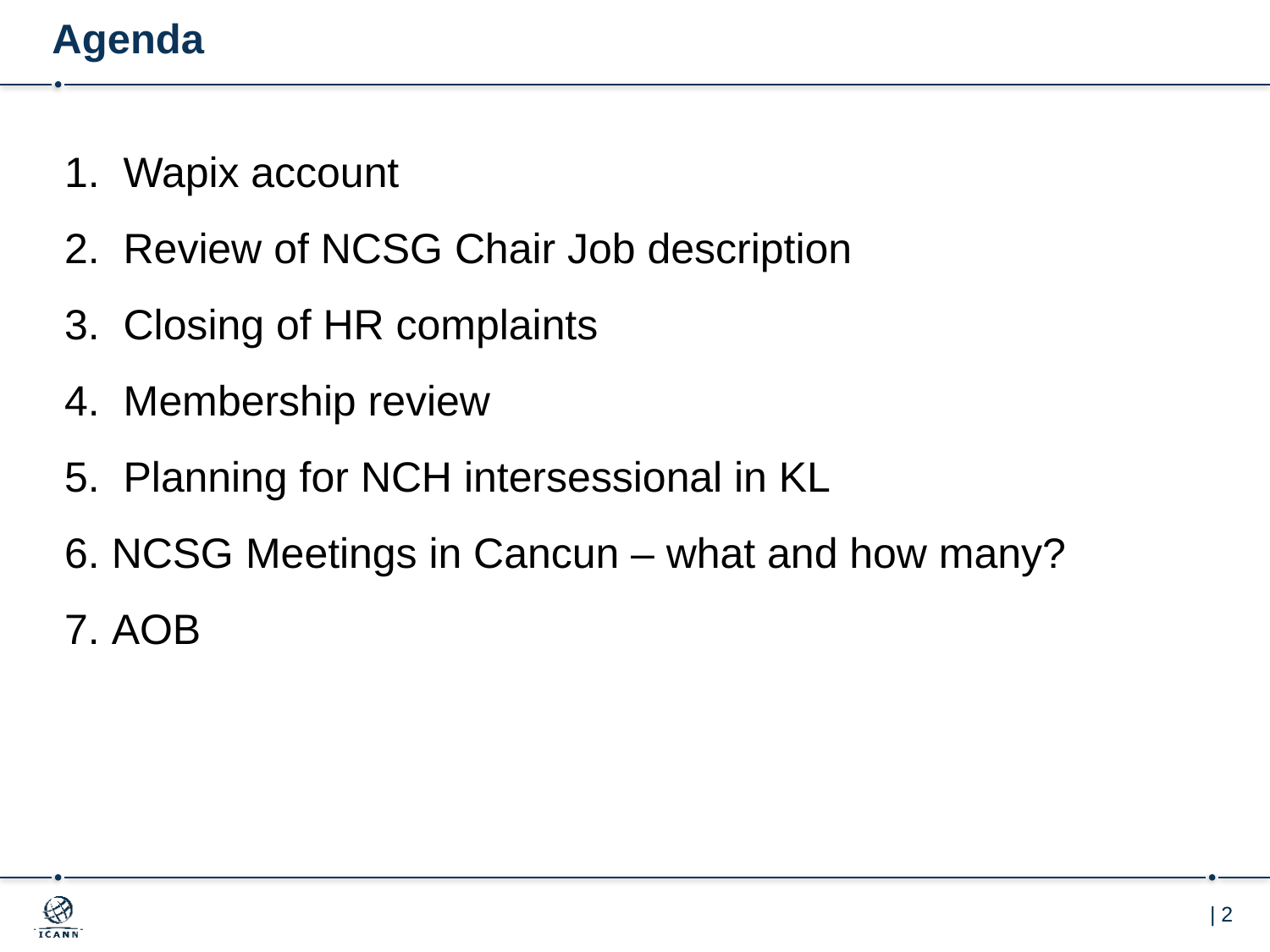

# Agenda
1.  Wapix account
2.  Review of NCSG Chair Job description
3.  Closing of HR complaints
4.  Membership review
5.  Planning for NCH intersessional in KL
6. NCSG Meetings in Cancun – what and how many?
7. AOB